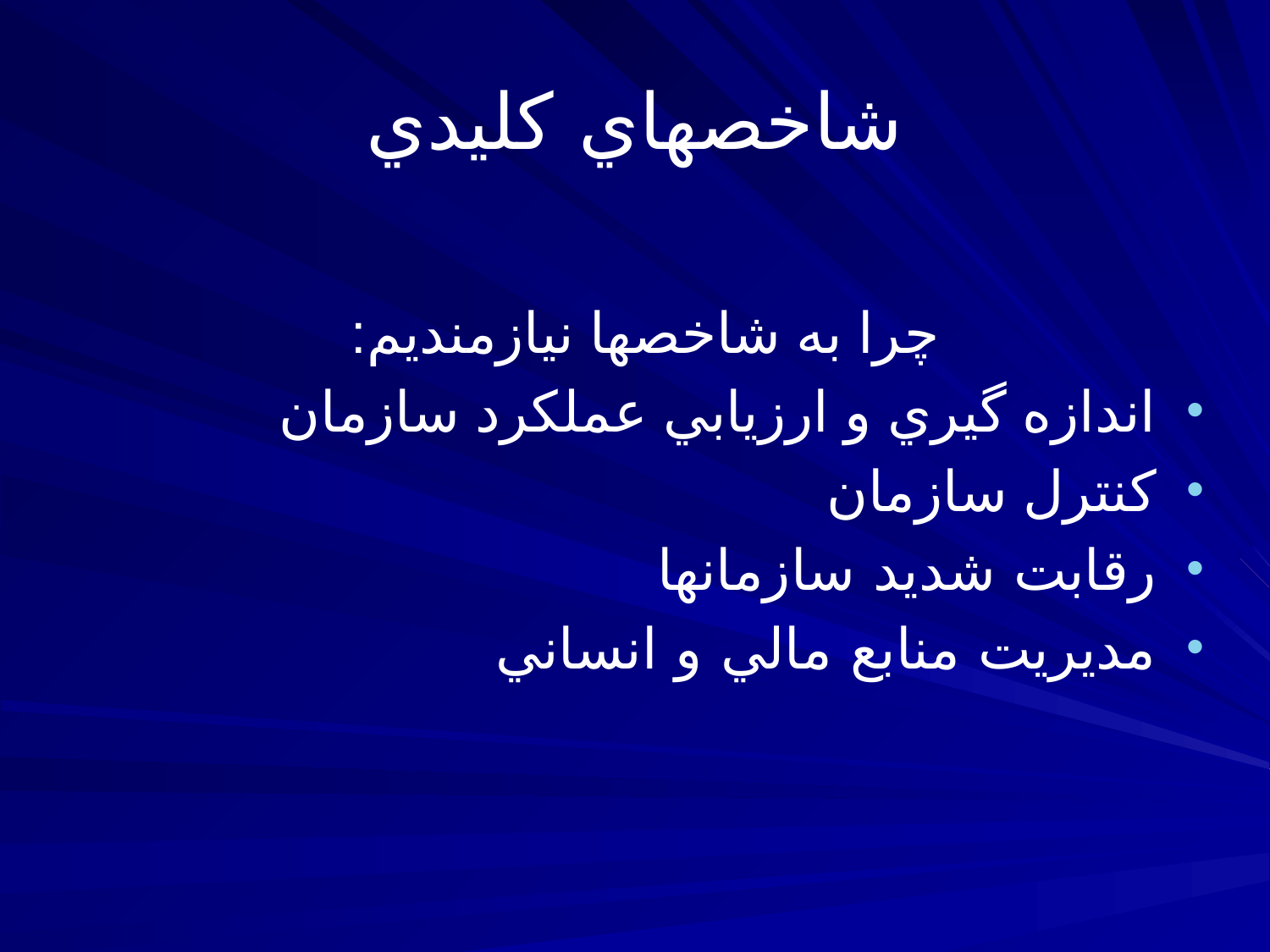

# شاخصهاي کليدي

چرا به شاخصها نيازمنديم:
اندازه گيري و ارزيابي عملکرد سازمان
کنترل سازمان
رقابت شديد سازمانها
مديريت منابع مالي و انساني